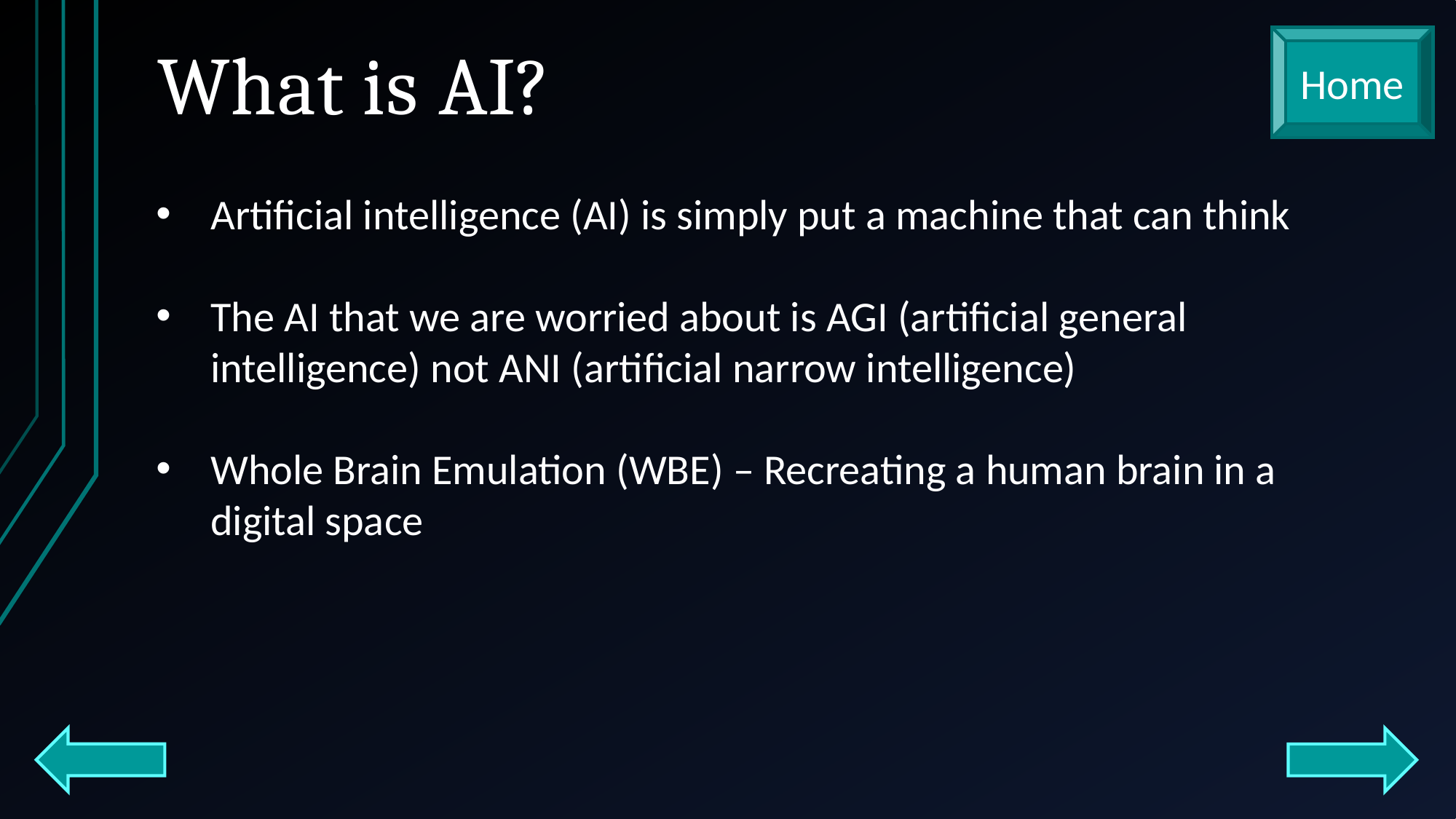

What is AI?
Home
Artificial intelligence (AI) is simply put a machine that can think

The AI that we are worried about is AGI (artificial general intelligence) not ANI (artificial narrow intelligence)

Whole Brain Emulation (WBE) – Recreating a human brain in a digital space